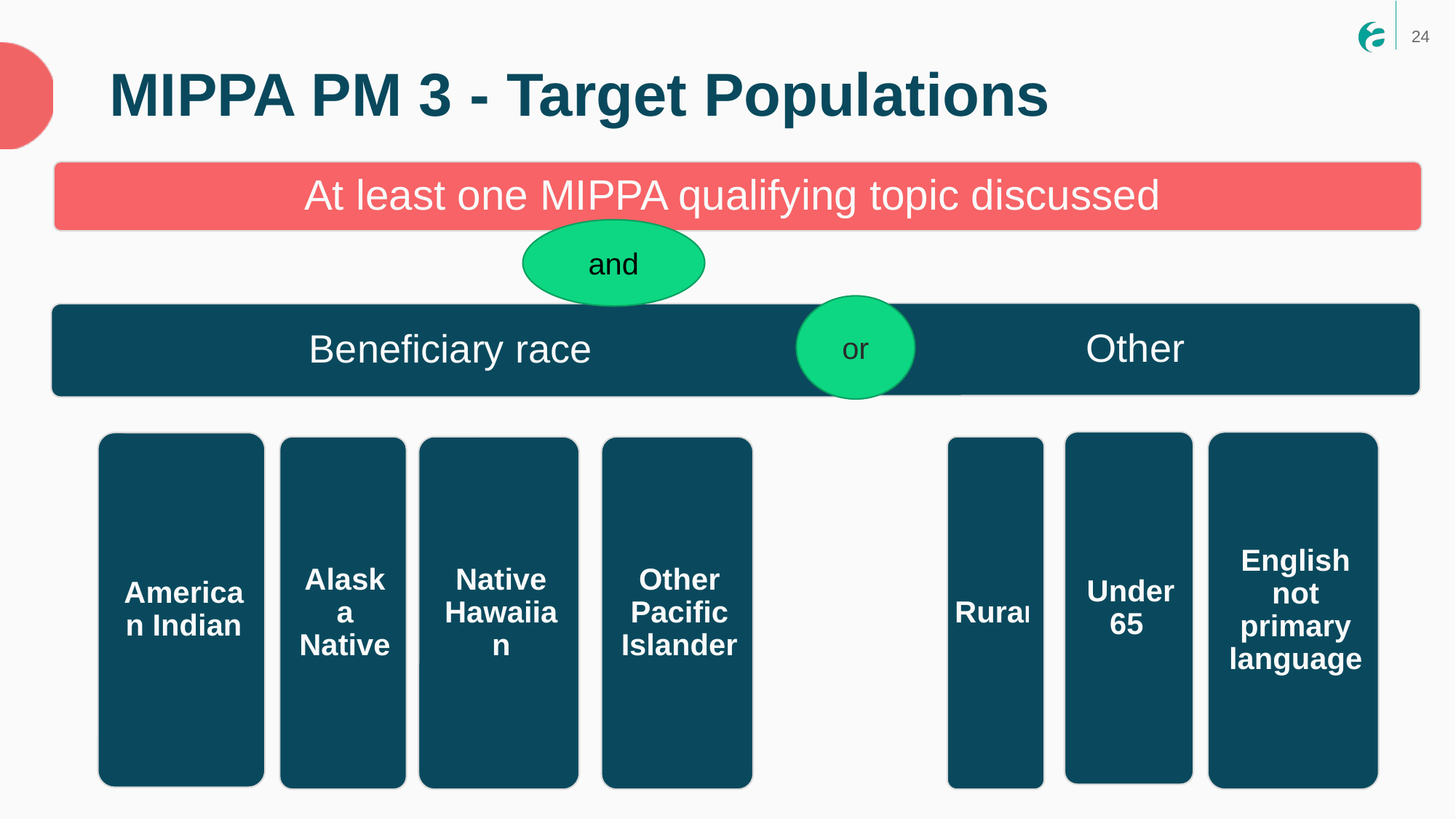

# MIPPA PM 3 - Target Populations
At least one MIPPA qualifying topic discussed
Beneficiary race
American Indian
Alaska Native
Native Hawaiian
Other Pacific Islander
Other
Rural
Under 65
English not primary language
and
or